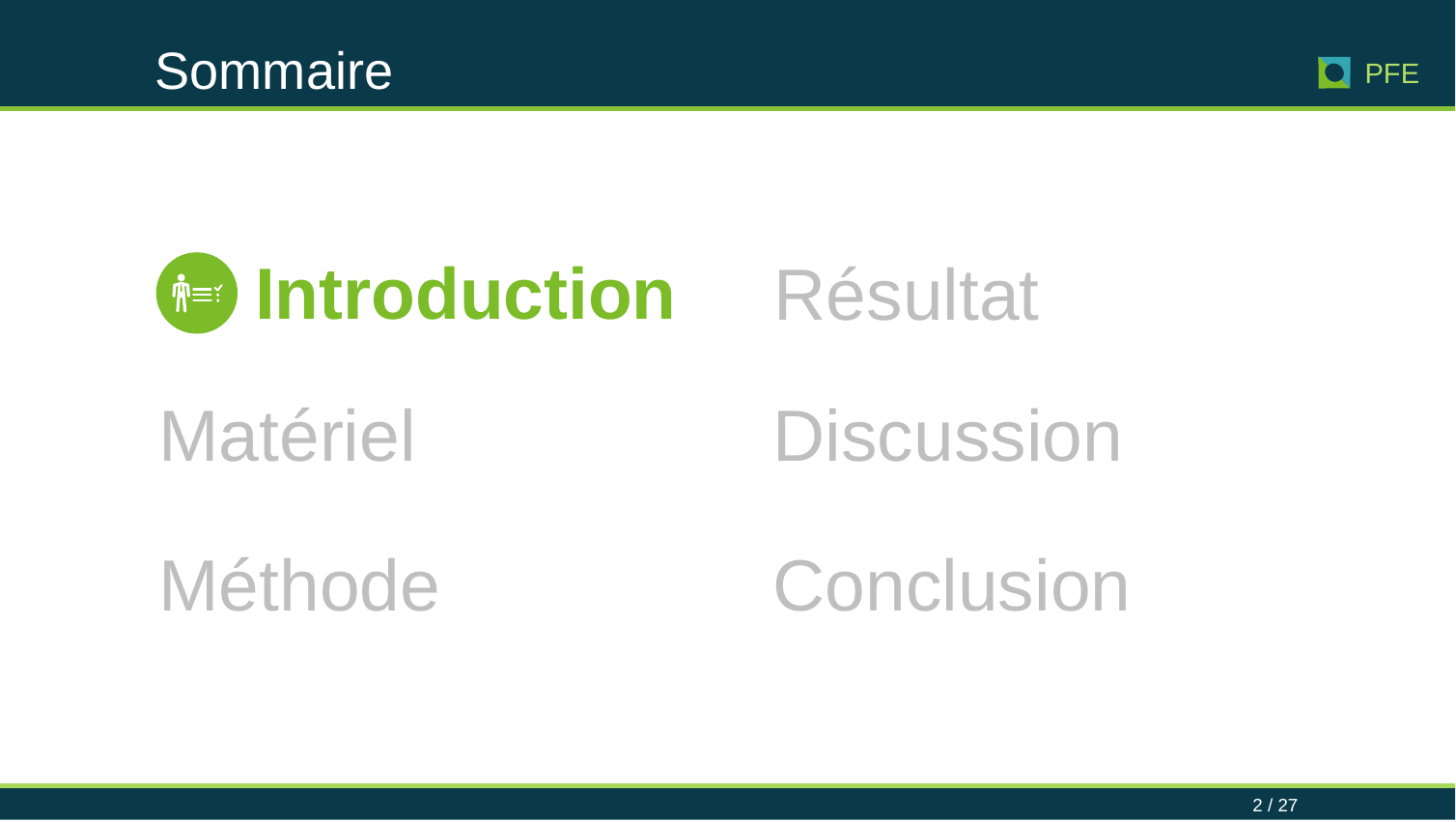

Sommaire
PFE

2 / 27

Introduction

Résultat
Matériel
Discussion
Méthode
Conclusion